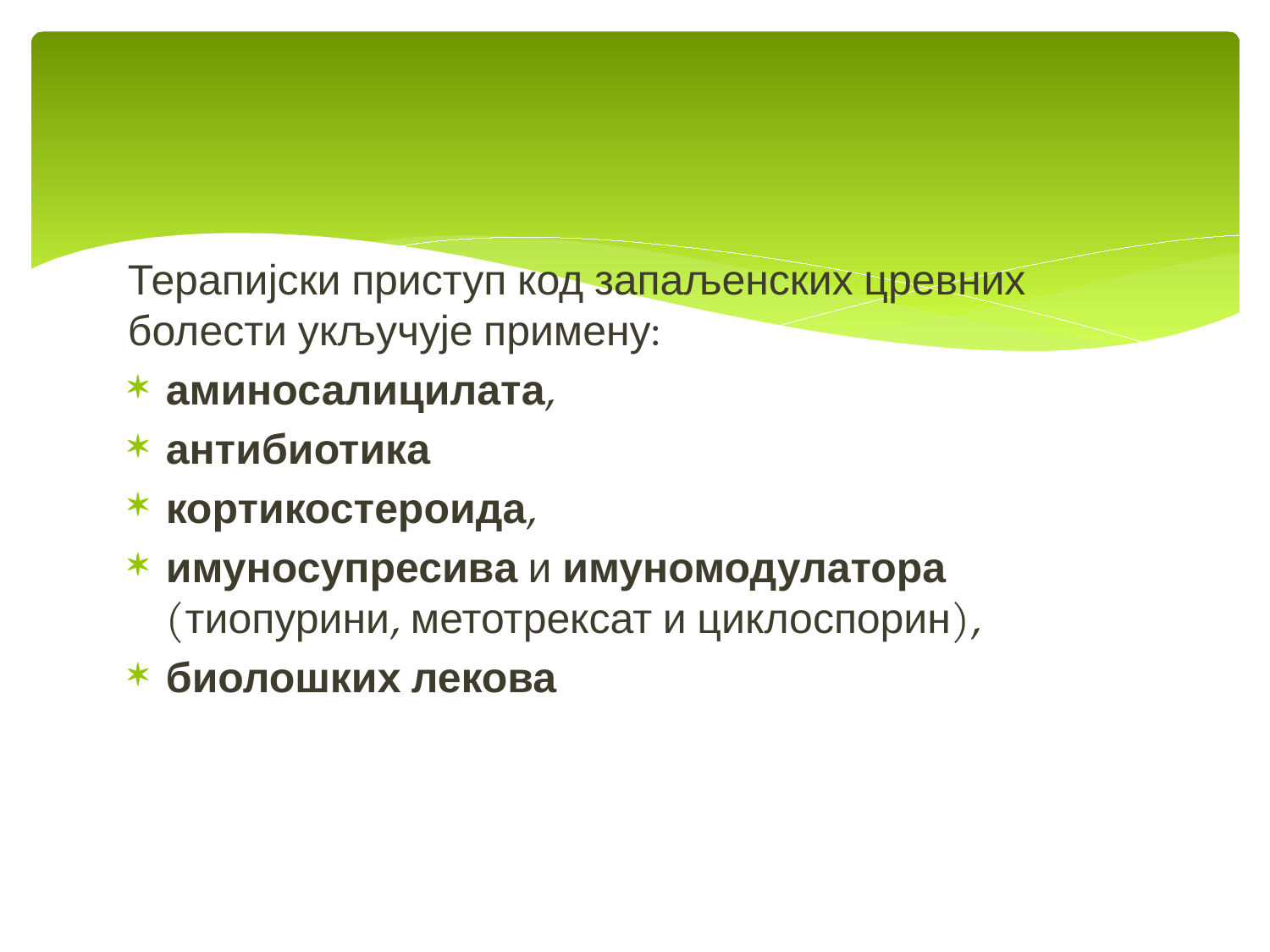

#
Терапијски приступ код запаљенских цревних болести укључује примену:
аминосалицилата,
антибиотика
кортикостероида,
имуносупресива и имуномодулатора (тиопурини, метотрексат и циклоспорин),
биолошких лекова